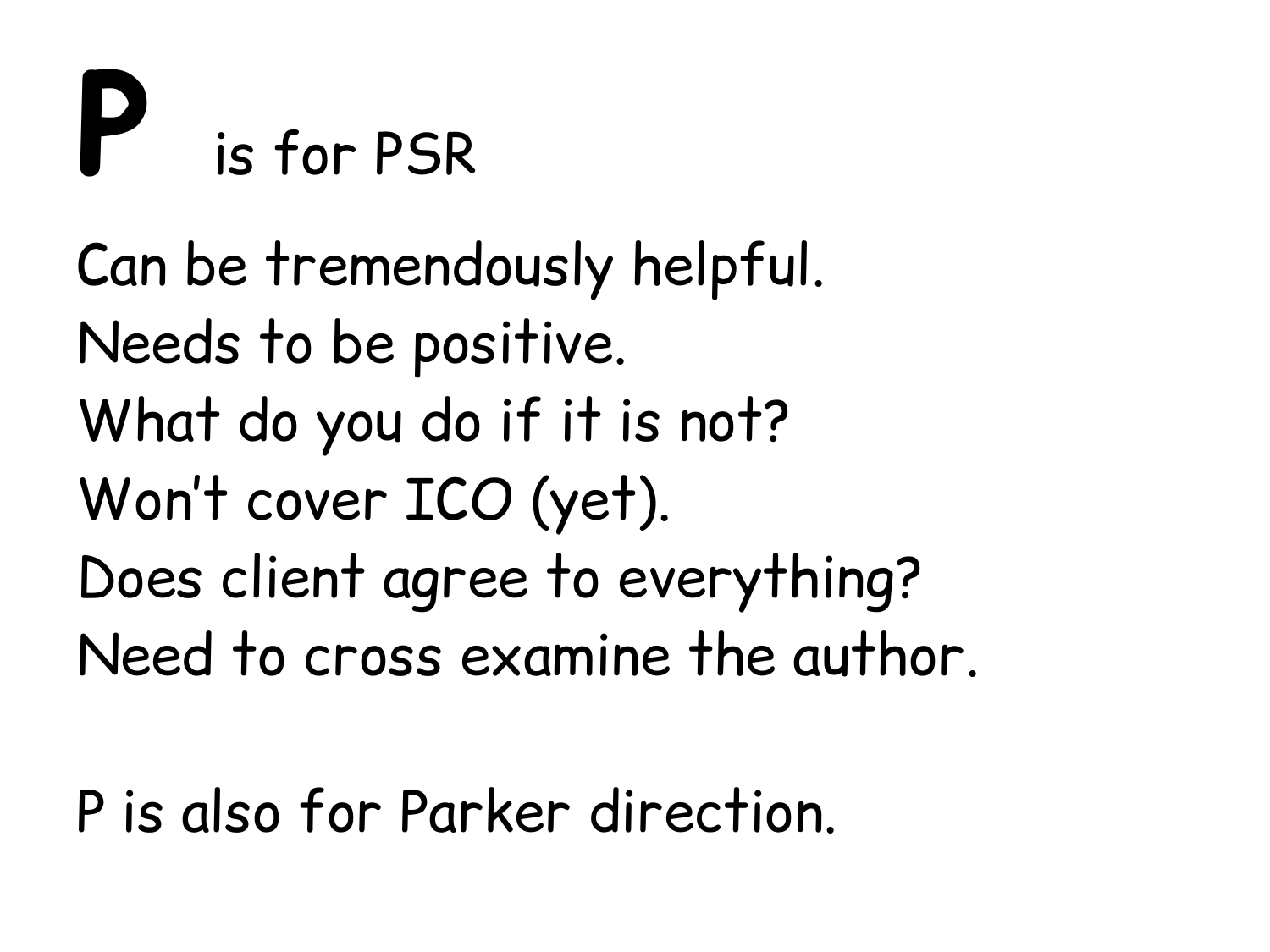

# P is for PSR
Can be tremendously helpful.
Needs to be positive.
What do you do if it is not?
Won’t cover ICO (yet).
Does client agree to everything?
Need to cross examine the author.

P is also for Parker direction.